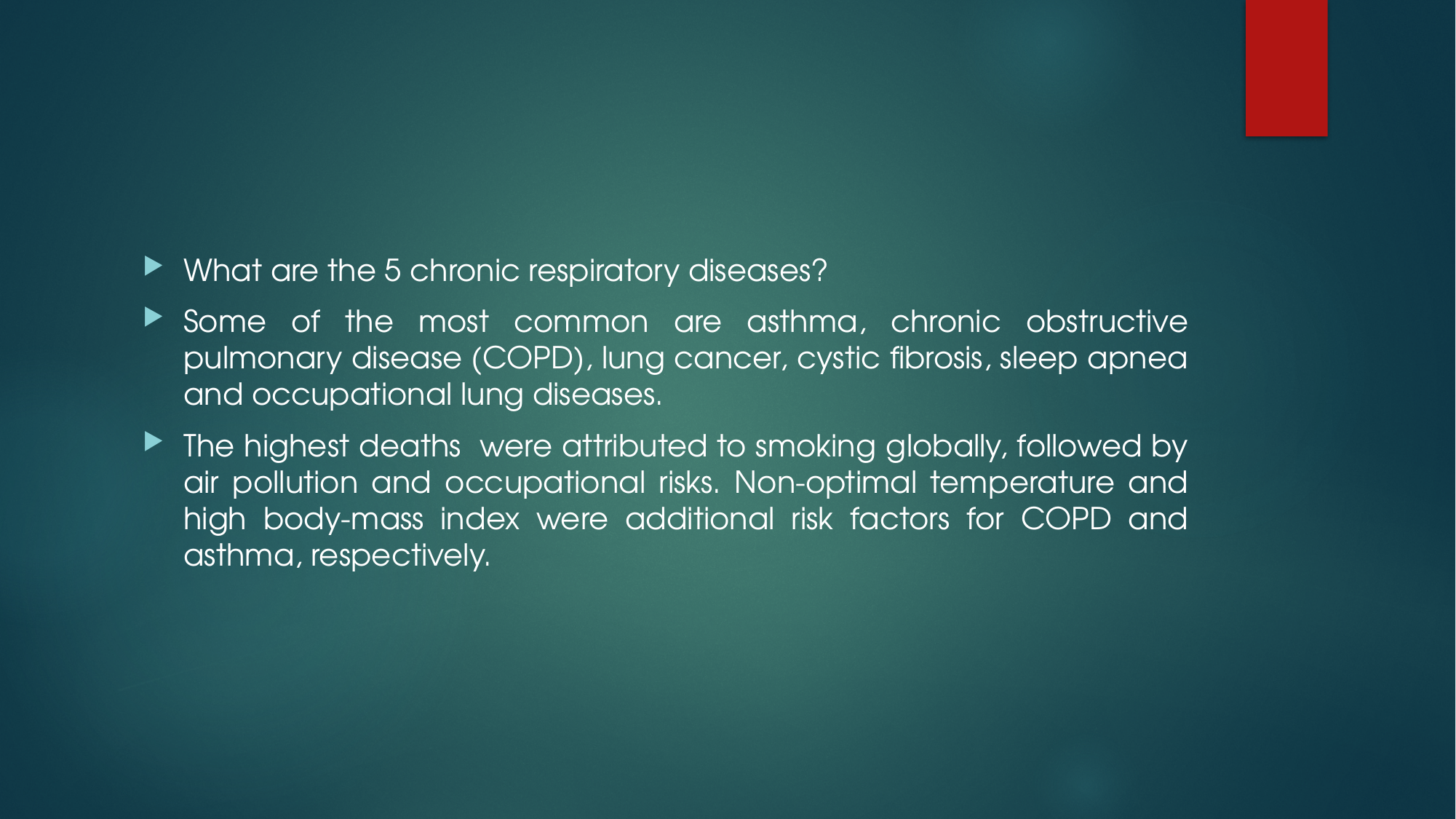

What are the 5 chronic respiratory diseases?
Some of the most common are asthma, chronic obstructive pulmonary disease (COPD), lung cancer, cystic fibrosis, sleep apnea and occupational lung diseases.
The highest deaths  were attributed to smoking globally, followed by air pollution and occupational risks. Non-optimal temperature and high body-mass index were additional risk factors for COPD and asthma, respectively.